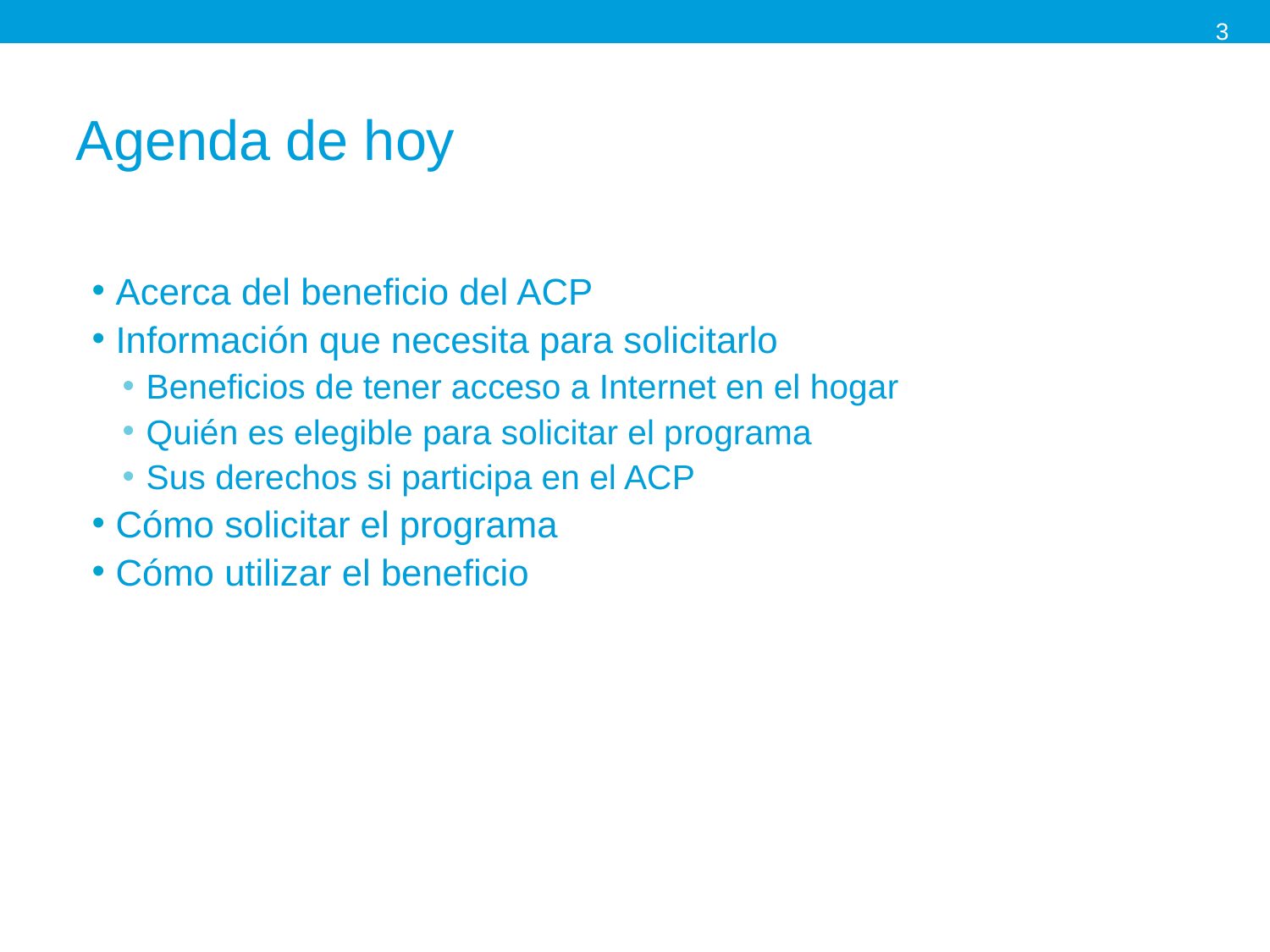

3
# Agenda de hoy

Acerca del beneficio del ACP
Información que necesita para solicitarlo
Beneficios de tener acceso a Internet en el hogar
Quién es elegible para solicitar el programa
Sus derechos si participa en el ACP
Cómo solicitar el programa
Cómo utilizar el beneficio